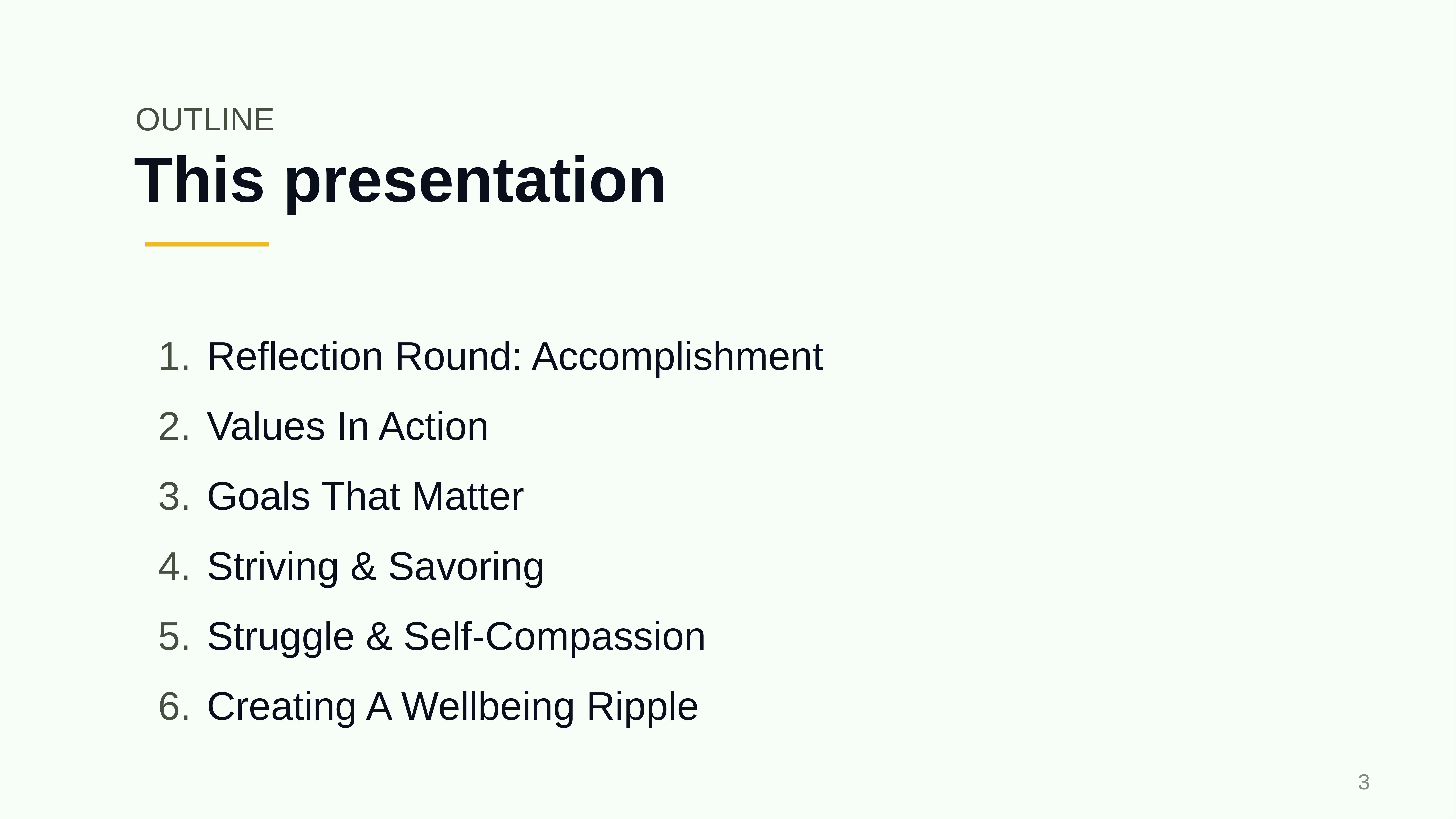

OUTLINE
# This presentation

Reflection Round: Accomplishment
Values In Action
Goals That Matter
Striving & Savoring
Struggle & Self-Compassion
Creating A Wellbeing Ripple
3